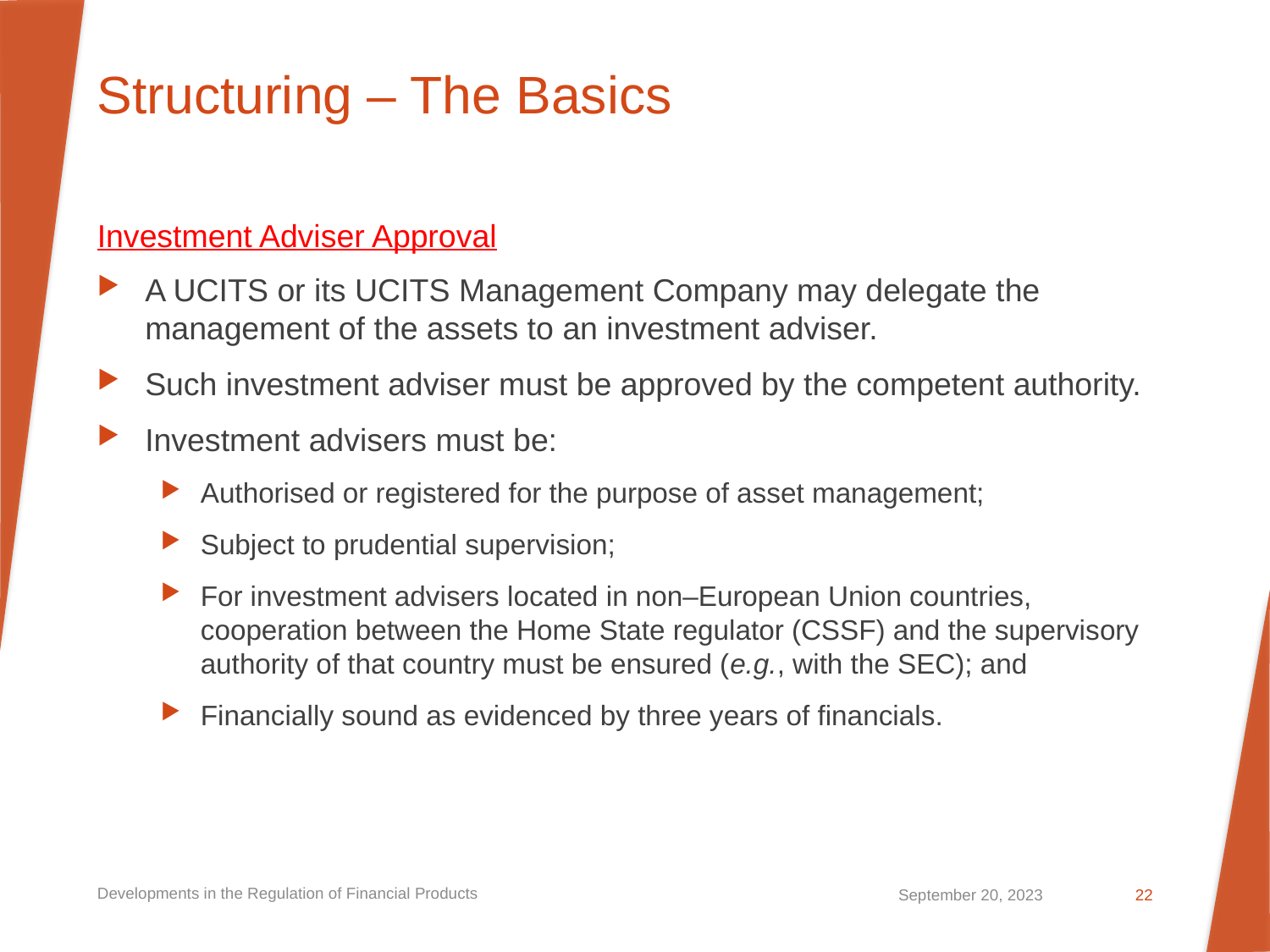

# Structuring – The Basics
Investment Adviser Approval
A UCITS or its UCITS Management Company may delegate the management of the assets to an investment adviser.
Such investment adviser must be approved by the competent authority.
Investment advisers must be:
Authorised or registered for the purpose of asset management;
Subject to prudential supervision;
For investment advisers located in non–European Union countries, cooperation between the Home State regulator (CSSF) and the supervisory authority of that country must be ensured (e.g., with the SEC); and
Financially sound as evidenced by three years of financials.
Developments in the Regulation of Financial Products
September 20, 2023
22